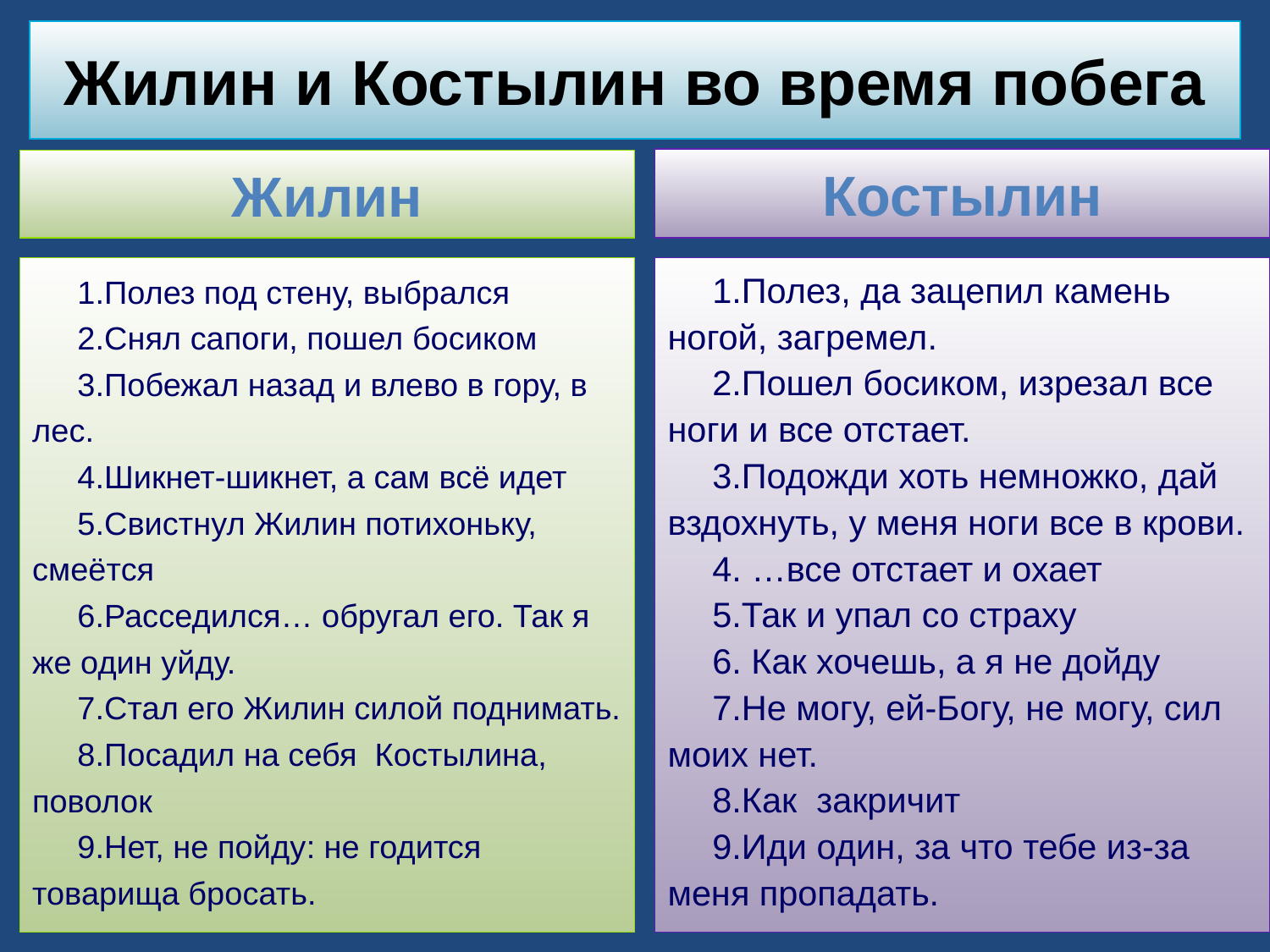

# Жилин и Костылин во время побега
Костылин
Жилин
1.Полез под стену, выбрался
2.Снял сапоги, пошел босиком
3.Побежал назад и влево в гору, в лес.
4.Шикнет-шикнет, а сам всё идет
5.Свистнул Жилин потихоньку, смеётся
6.Расседился… обругал его. Так я же один уйду.
7.Стал его Жилин силой поднимать.
8.Посадил на себя  Костылина, поволок
9.Нет, не пойду: не годится товарища бросать.
1.Полез, да зацепил камень ногой, загремел.
2.Пошел босиком, изрезал все ноги и все отстает.
3.Подожди хоть немножко, дай вздохнуть, у меня ноги все в крови.
4. …все отстает и охает
5.Так и упал со страху
6. Как хочешь, а я не дойду
7.Не могу, ей-Богу, не могу, сил моих нет.
8.Как  закричит
9.Иди один, за что тебе из-за меня пропадать.